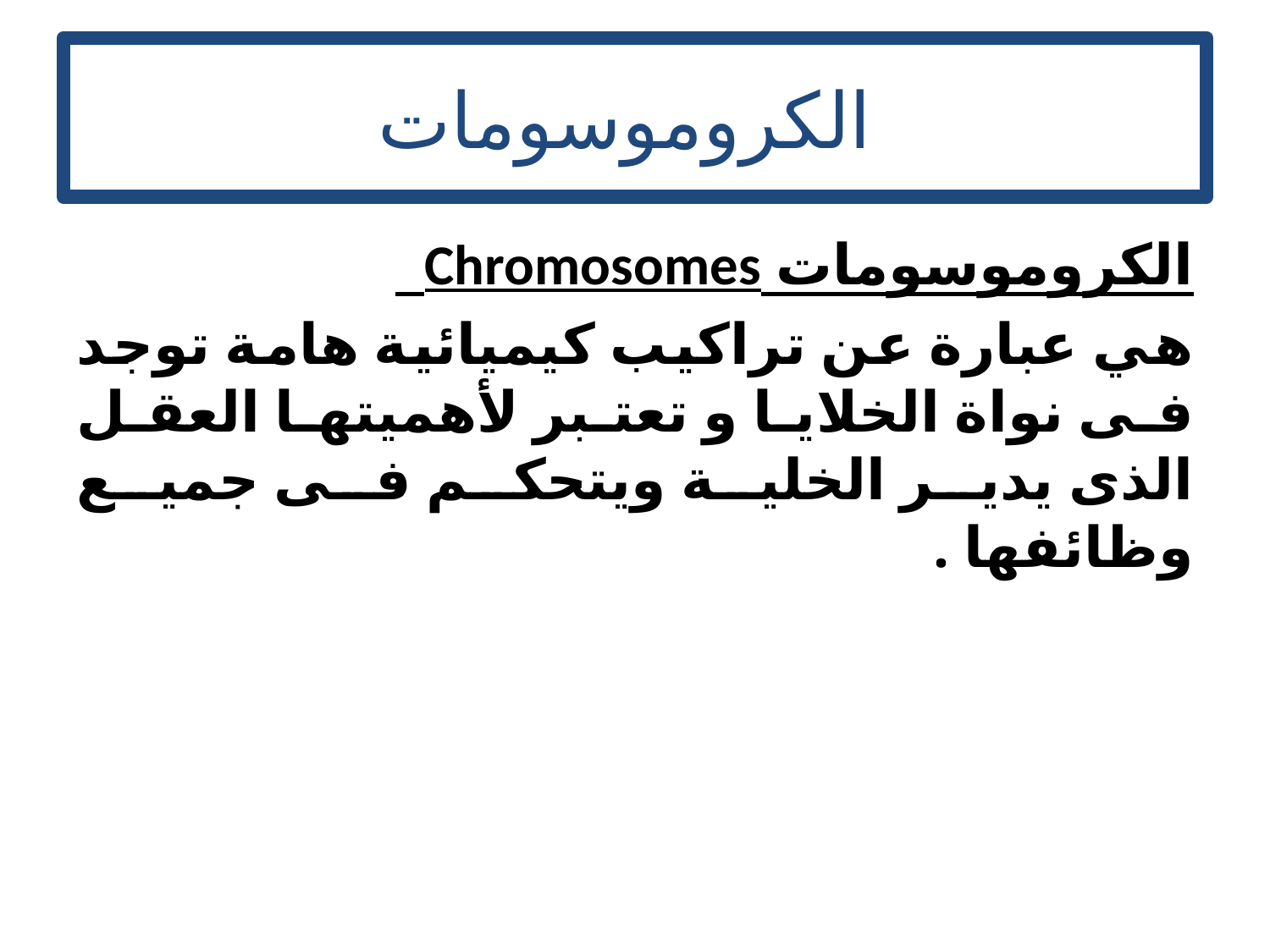

# الكروموسومات
الكروموسومات Chromosomes
هي عبارة عن تراكيب كيميائية هامة توجد فى نواة الخلايا و تعتبر لأهميتها العقل الذى يدير الخلية ويتحكم فى جميع وظائفها .